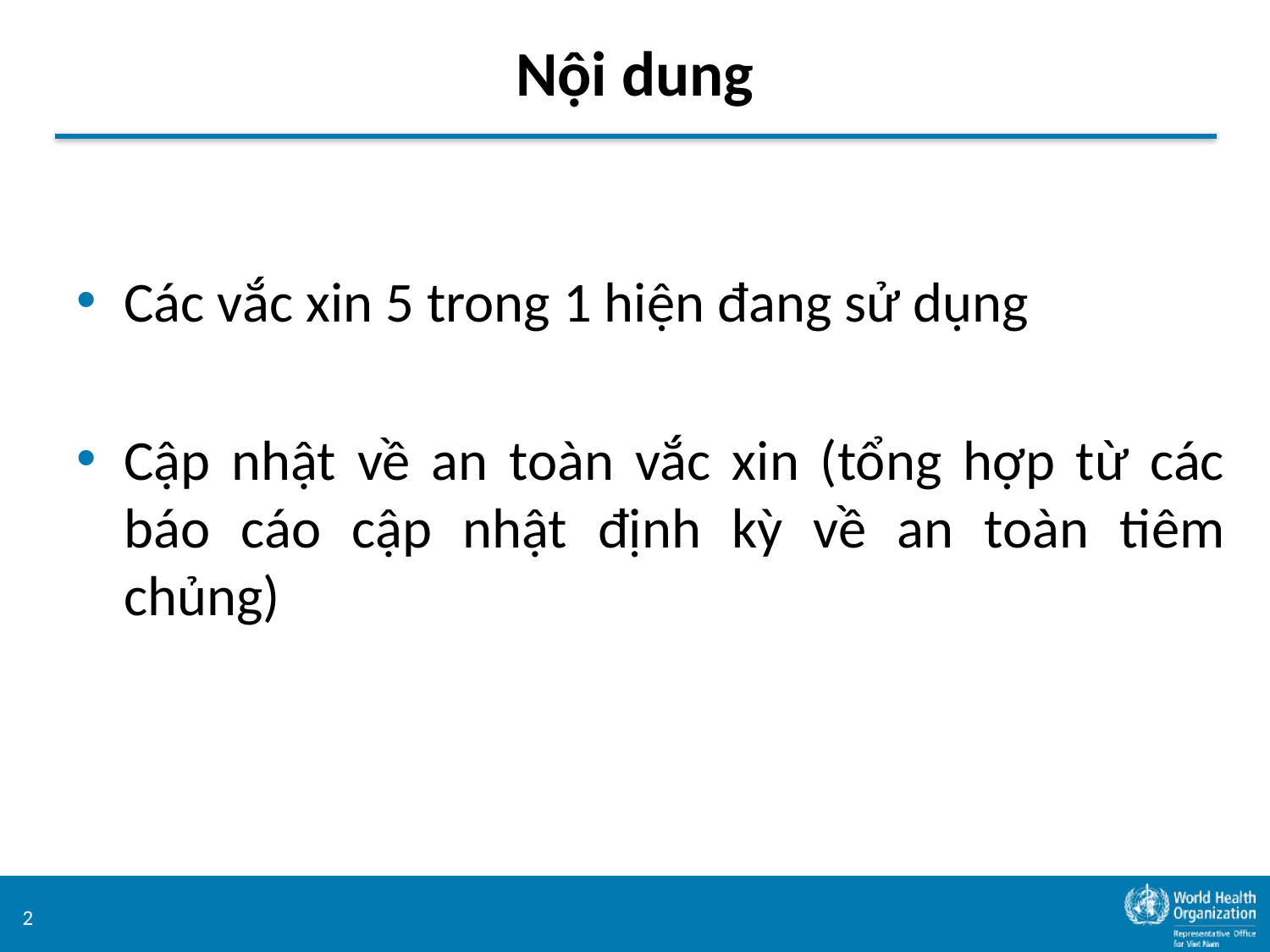

# Nội dung

Các vắc xin 5 trong 1 hiện đang sử dụng

Cập nhật về an toàn vắc xin (tổng hợp từ các báo cáo cập nhật định kỳ về an toàn tiêm chủng)

2